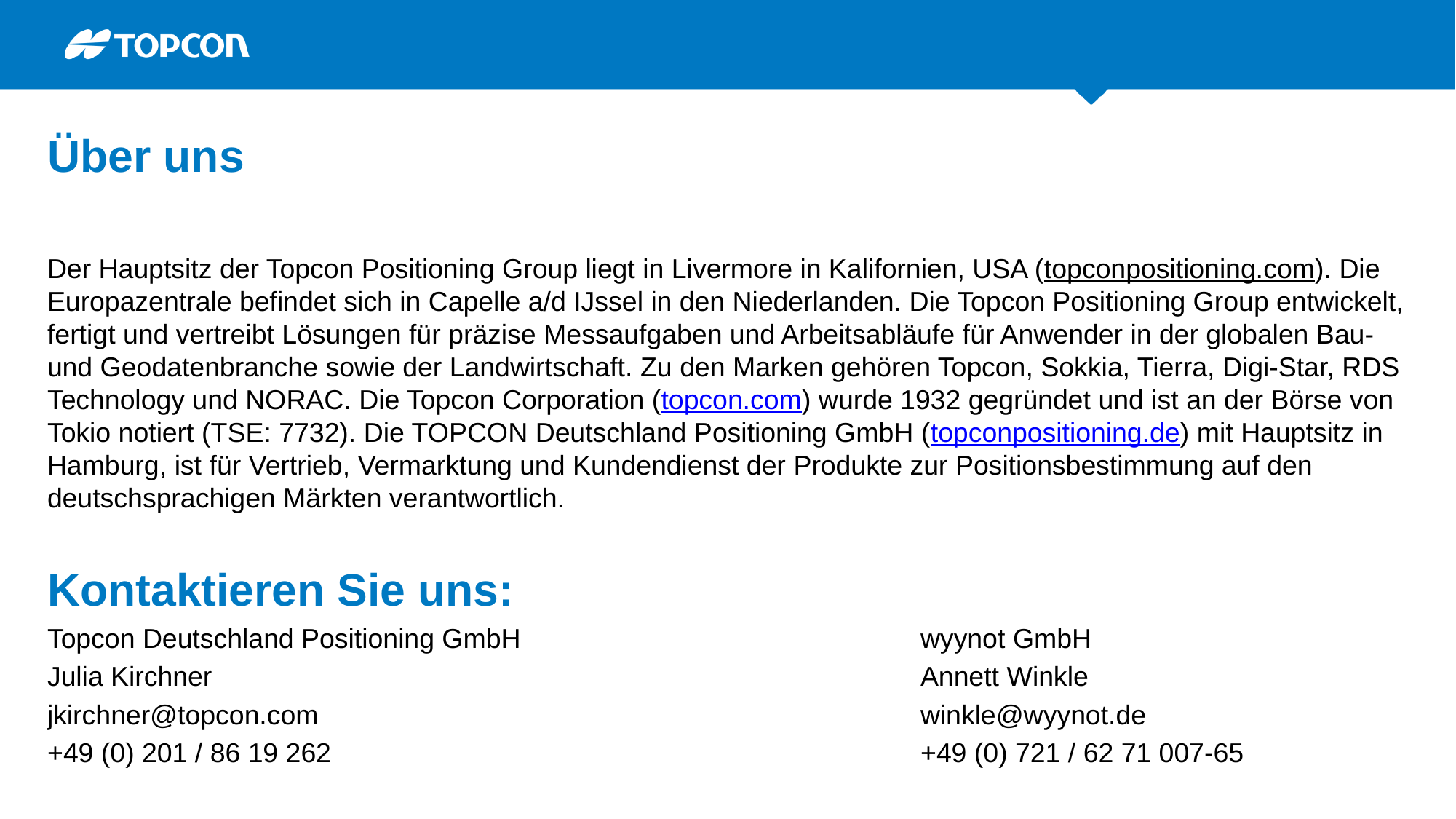

# Über uns
Der Hauptsitz der Topcon Positioning Group liegt in Livermore in Kalifornien, USA (topconpositioning.com). Die Europazentrale befindet sich in Capelle a/d IJssel in den Niederlanden. Die Topcon Positioning Group entwickelt, fertigt und vertreibt Lösungen für präzise Messaufgaben und Arbeitsabläufe für Anwender in der globalen Bau- und Geodatenbranche sowie der Landwirtschaft. Zu den Marken gehören Topcon, Sokkia, Tierra, Digi-Star, RDS Technology und NORAC. Die Topcon Corporation (topcon.com) wurde 1932 gegründet und ist an der Börse von Tokio notiert (TSE: 7732). Die TOPCON Deutschland Positioning GmbH (topconpositioning.de) mit Hauptsitz in Hamburg, ist für Vertrieb, Vermarktung und Kundendienst der Produkte zur Positionsbestimmung auf den deutschsprachigen Märkten verantwortlich.

Kontaktieren Sie uns:
Topcon Deutschland Positioning GmbH				wyynot GmbH
Julia Kirchner							Annett Winkle
jkirchner@topcon.com 						winkle@wyynot.de
+49 (0) 201 / 86 19 262						+49 (0) 721 / 62 71 007-65